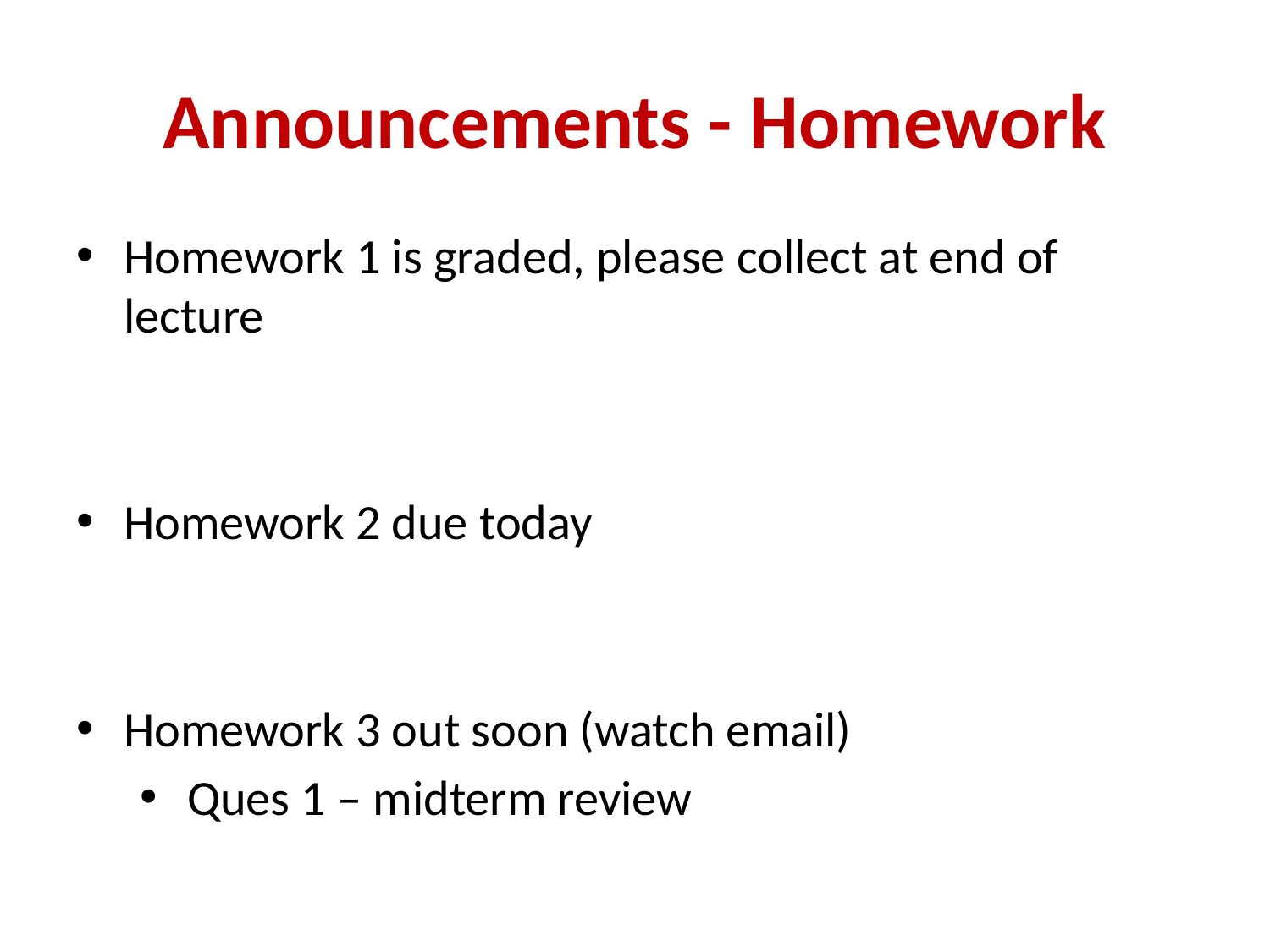

Announcements - Homework
Homework 1 is graded, please collect at end of lecture

Homework 2 due today

Homework 3 out soon (watch email)
Ques 1 – midterm review